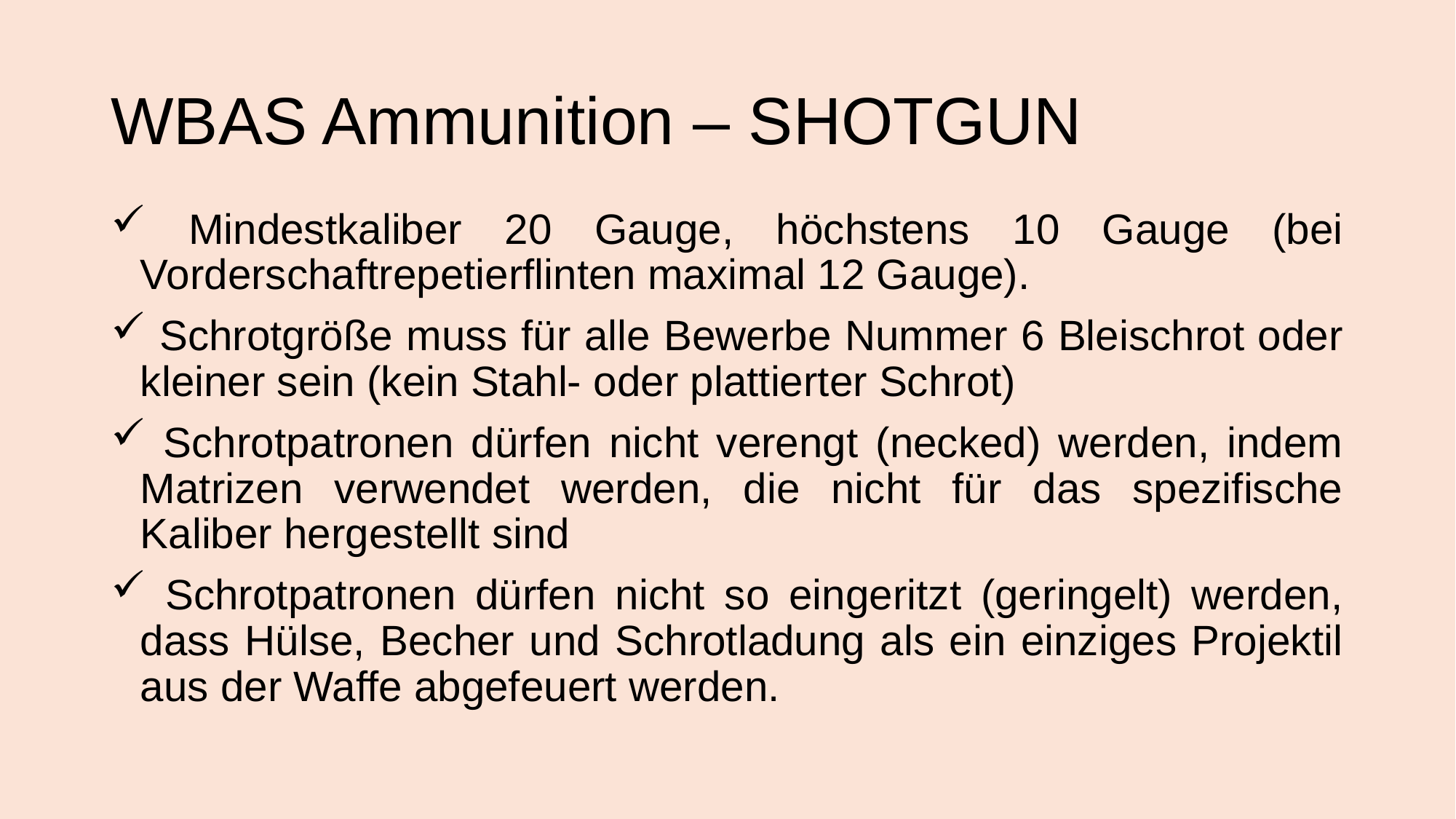

# WBAS Ammunition – SHOTGUN
 Mindestkaliber 20 Gauge, höchstens 10 Gauge (bei Vorderschaftrepetierflinten maximal 12 Gauge).
 Schrotgröße muss für alle Bewerbe Nummer 6 Bleischrot oder kleiner sein (kein Stahl- oder plattierter Schrot)
 Schrotpatronen dürfen nicht verengt (necked) werden, indem Matrizen verwendet werden, die nicht für das spezifische Kaliber hergestellt sind
 Schrotpatronen dürfen nicht so eingeritzt (geringelt) werden, dass Hülse, Becher und Schrotladung als ein einziges Projektil aus der Waffe abgefeuert werden.